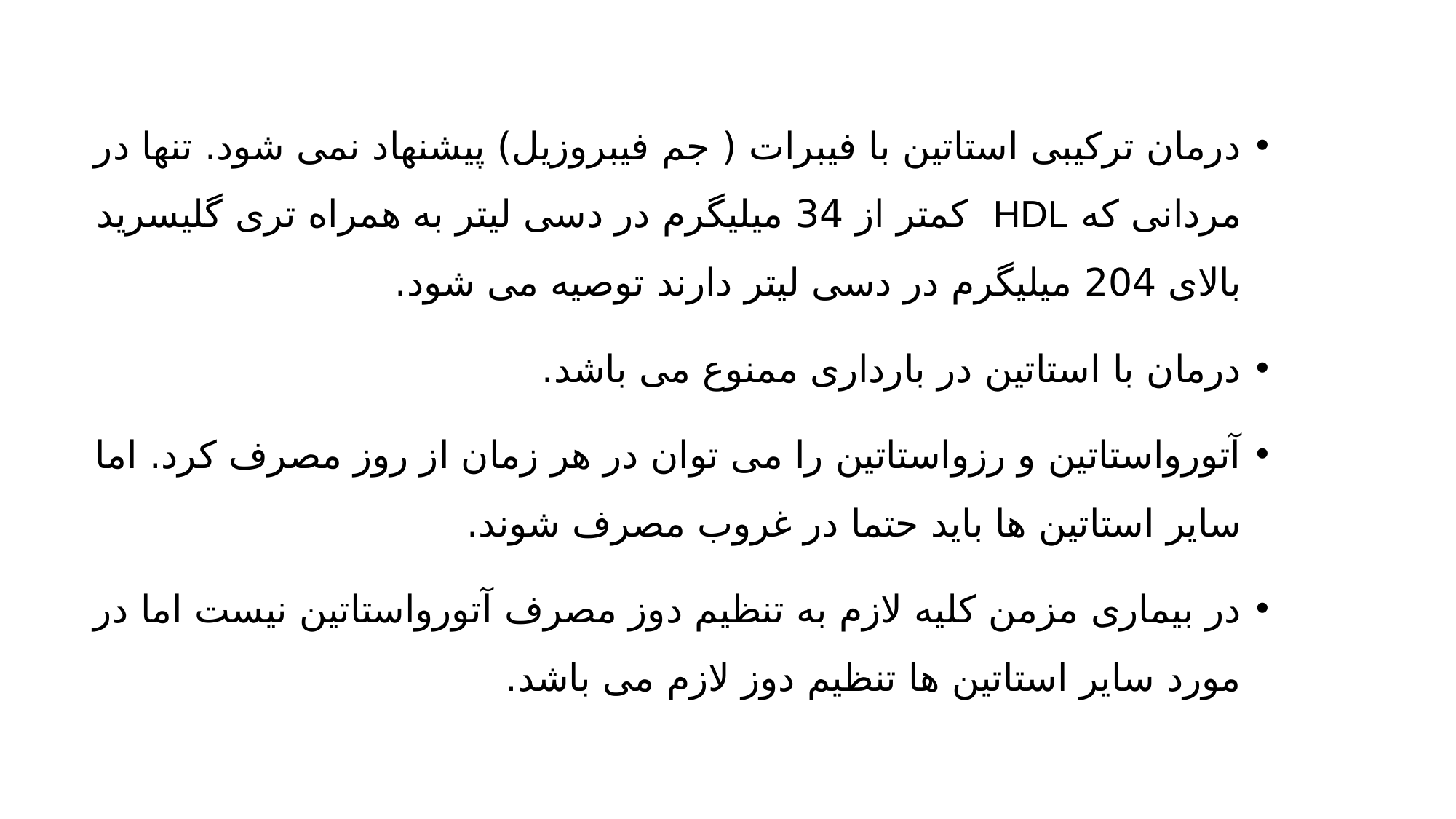

درمان ترکیبی استاتین با فیبرات ( جم فیبروزیل) پیشنهاد نمی شود. تنها در مردانی که HDL  کمتر از 34 میلیگرم در دسی لیتر به همراه تری گلیسرید بالای 204 میلیگرم در دسی لیتر دارند توصیه می شود.
درمان با استاتین در بارداری ممنوع می باشد.
آتورواستاتین و رزواستاتین را می توان در هر زمان از روز مصرف کرد. اما سایر استاتین ها باید حتما در غروب مصرف شوند.
در بیماری مزمن کلیه لازم به تنظیم دوز مصرف آتورواستاتین نیست اما در مورد سایر استاتین ها تنظیم دوز لازم می باشد.
American Diabetes Association Standards of Medical Care in Diabetes.
Cardiovascular disease and risk management. Diabetes Care 2017; 40 (Suppl. 1): S75-S87